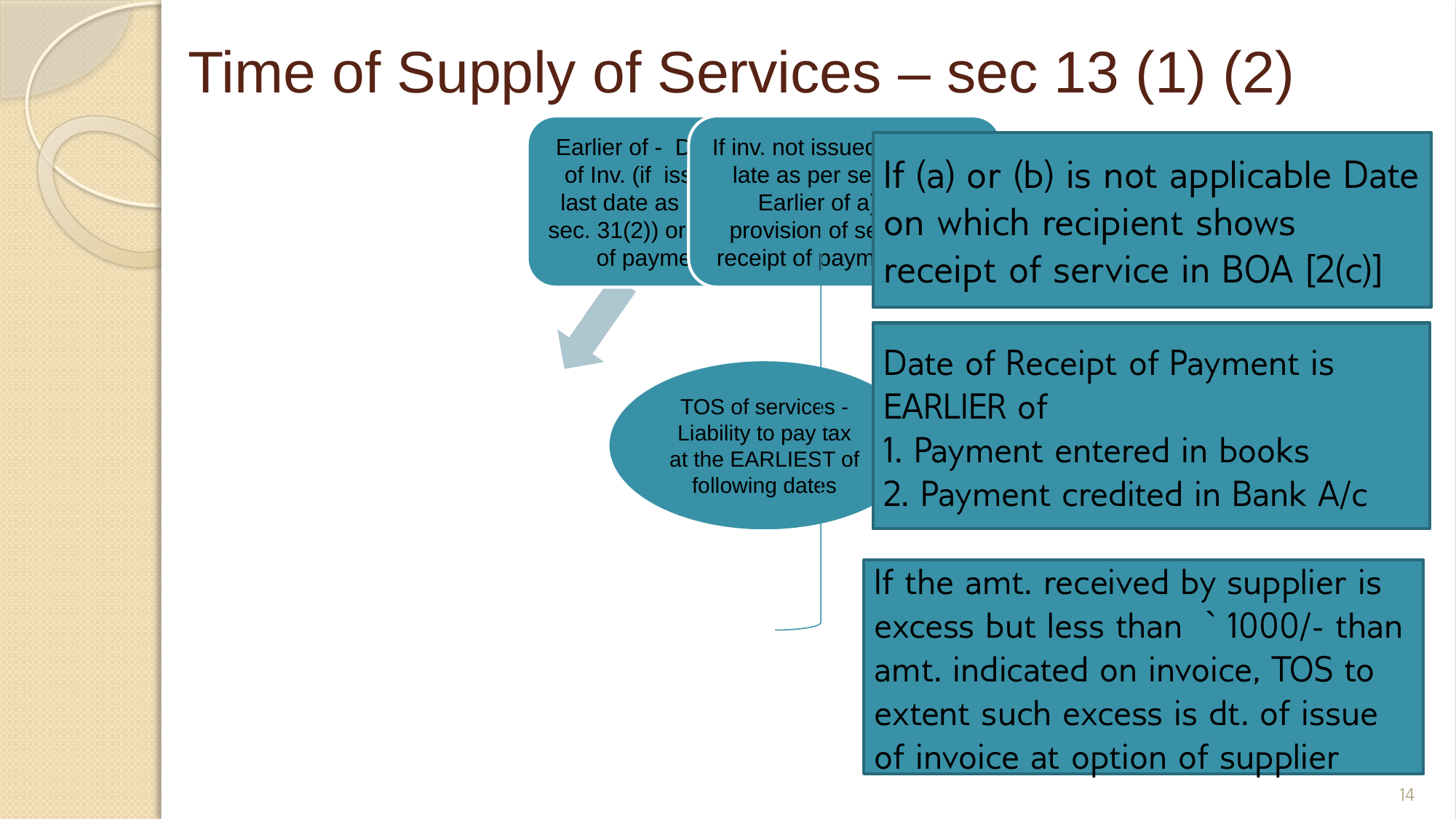

# Time of Supply of Services – sec 13 (1) (2)

If (a) or (b) is not applicable Date on which recipient shows receipt of service in BOA [2(c)]

Date of Receipt of Payment is EARLIER of
1. Payment entered in books
2. Payment credited in Bank A/c
If the amt. received by supplier > amt. indicated on invoice by ` 1000/-, TOS to  extent such excess is dt. of invoice at option of supplier

If the amt. received by supplier is excess but less than  ` 1000/- than amt. indicated on invoice, TOS to  extent such excess is dt. of issue of invoice at option of supplier
14